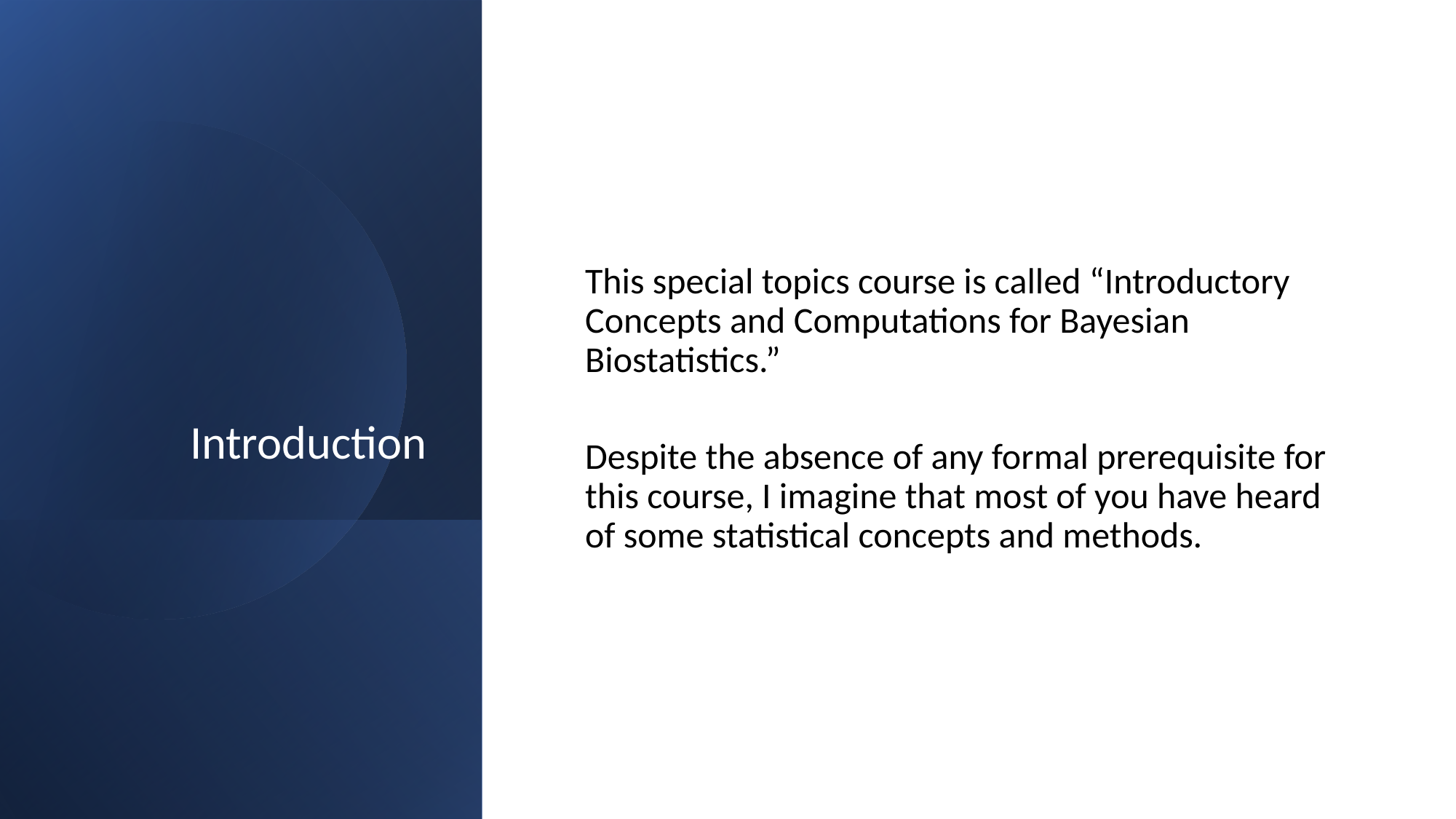

# Introduction
This special topics course is called “Introductory Concepts and Computations for Bayesian Biostatistics.”

Despite the absence of any formal prerequisite for this course, I imagine that most of you have heard of some statistical concepts and methods.